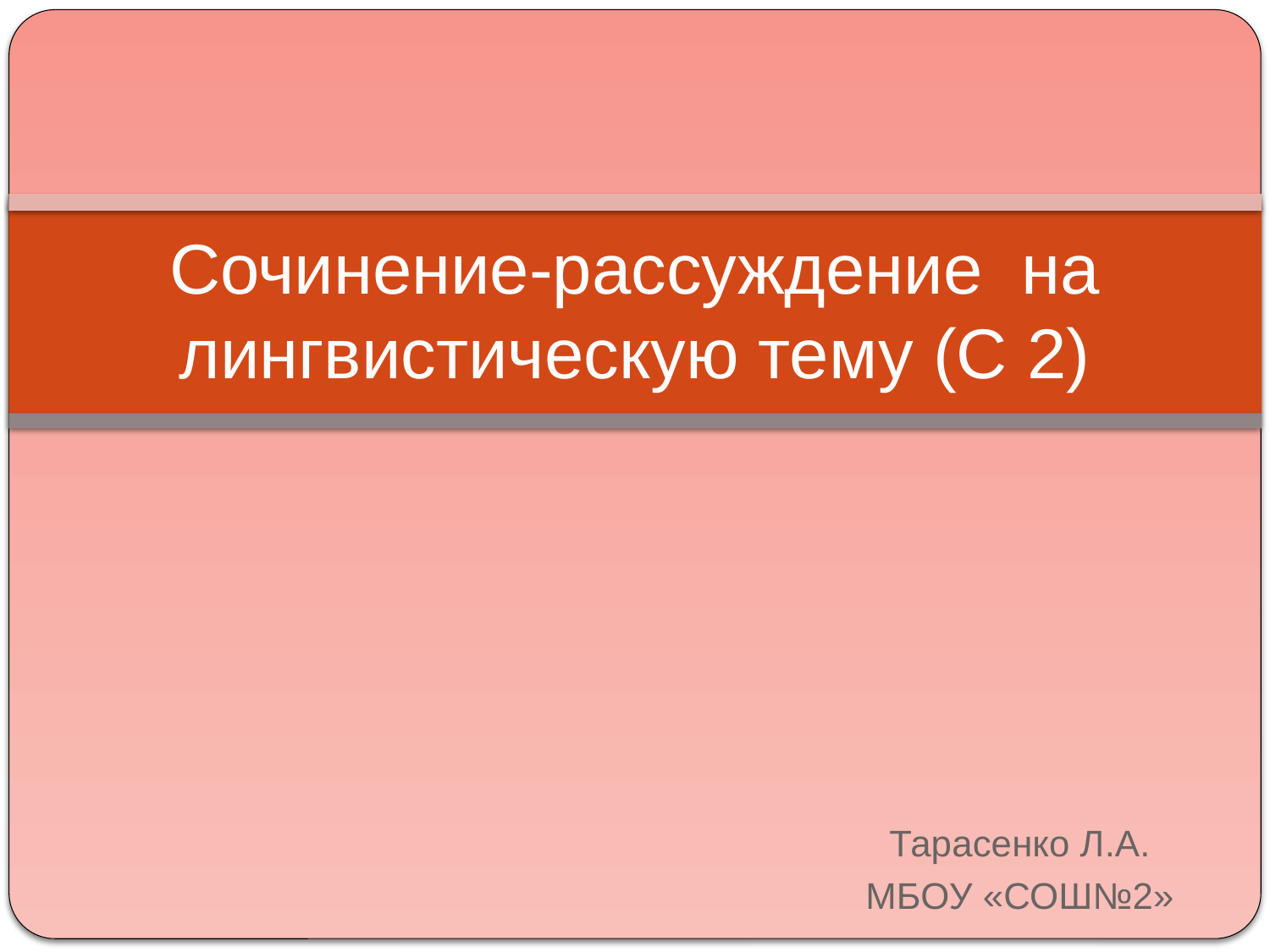

# Сочинение-рассуждение  на лингвистическую тему (С 2)
Тарасенко Л.А.
МБОУ «СОШ№2»